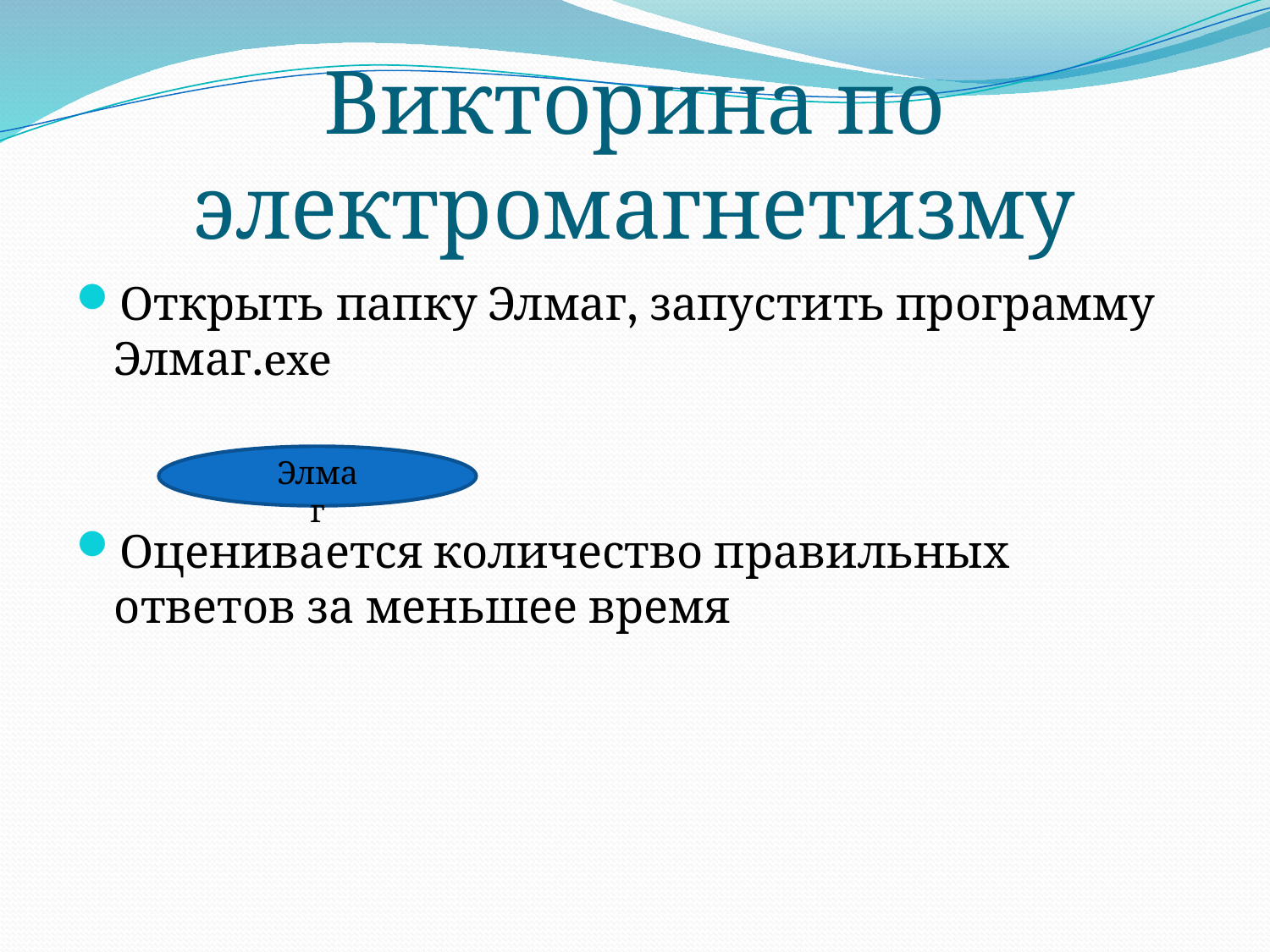

# Викторина по электромагнетизму
Открыть папку Элмаг, запустить программу Элмаг.exe

Оценивается количество правильных ответов за меньшее время

Элмаг